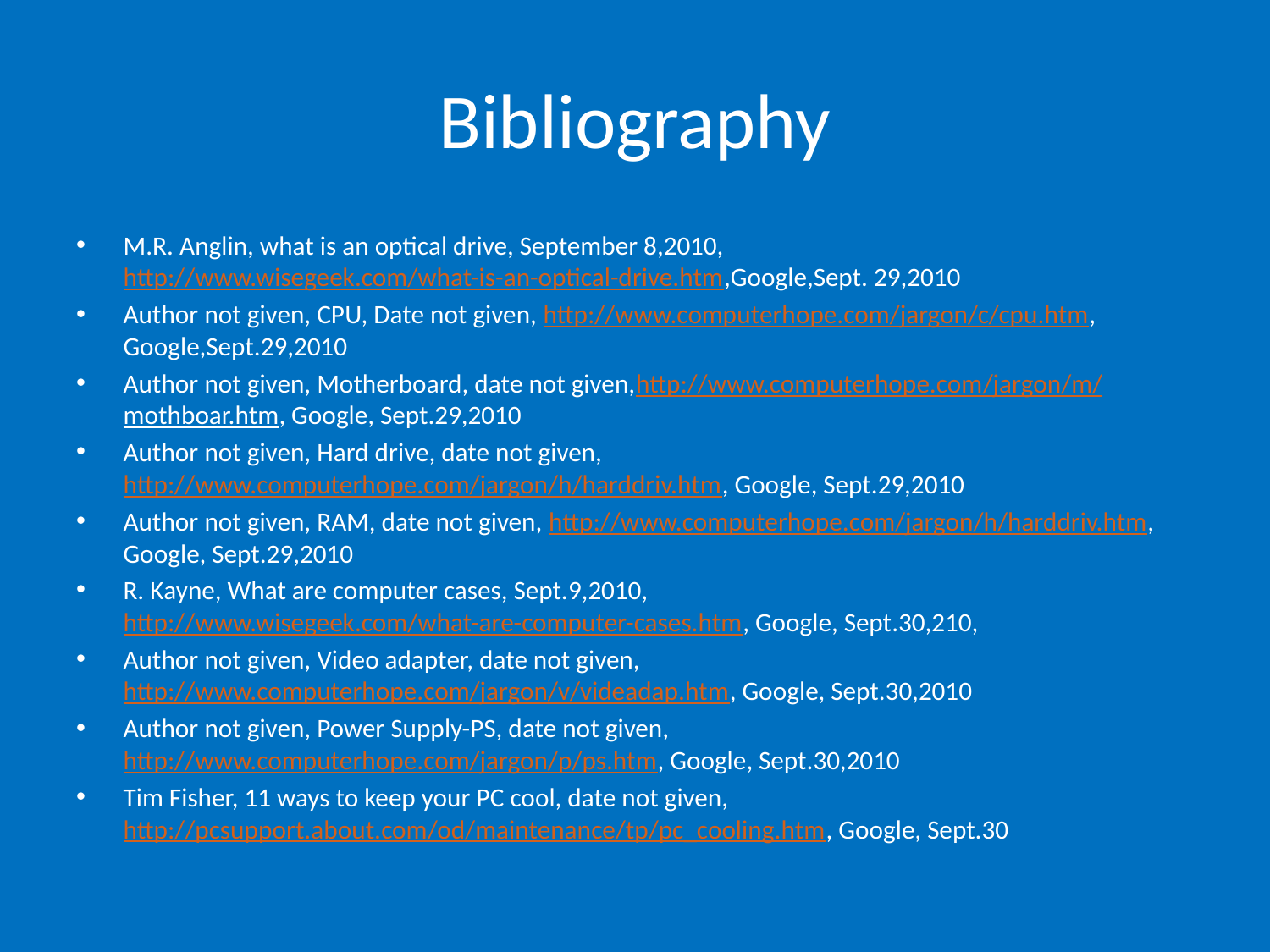

# Bibliography
M.R. Anglin, what is an optical drive, September 8,2010, http://www.wisegeek.com/what-is-an-optical-drive.htm,Google,Sept. 29,2010
Author not given, CPU, Date not given, http://www.computerhope.com/jargon/c/cpu.htm, Google,Sept.29,2010
Author not given, Motherboard, date not given,http://www.computerhope.com/jargon/m/mothboar.htm, Google, Sept.29,2010
Author not given, Hard drive, date not given, http://www.computerhope.com/jargon/h/harddriv.htm, Google, Sept.29,2010
Author not given, RAM, date not given, http://www.computerhope.com/jargon/h/harddriv.htm, Google, Sept.29,2010
R. Kayne, What are computer cases, Sept.9,2010, http://www.wisegeek.com/what-are-computer-cases.htm, Google, Sept.30,210,
Author not given, Video adapter, date not given, http://www.computerhope.com/jargon/v/videadap.htm, Google, Sept.30,2010
Author not given, Power Supply-PS, date not given, http://www.computerhope.com/jargon/p/ps.htm, Google, Sept.30,2010
Tim Fisher, 11 ways to keep your PC cool, date not given, http://pcsupport.about.com/od/maintenance/tp/pc_cooling.htm, Google, Sept.30